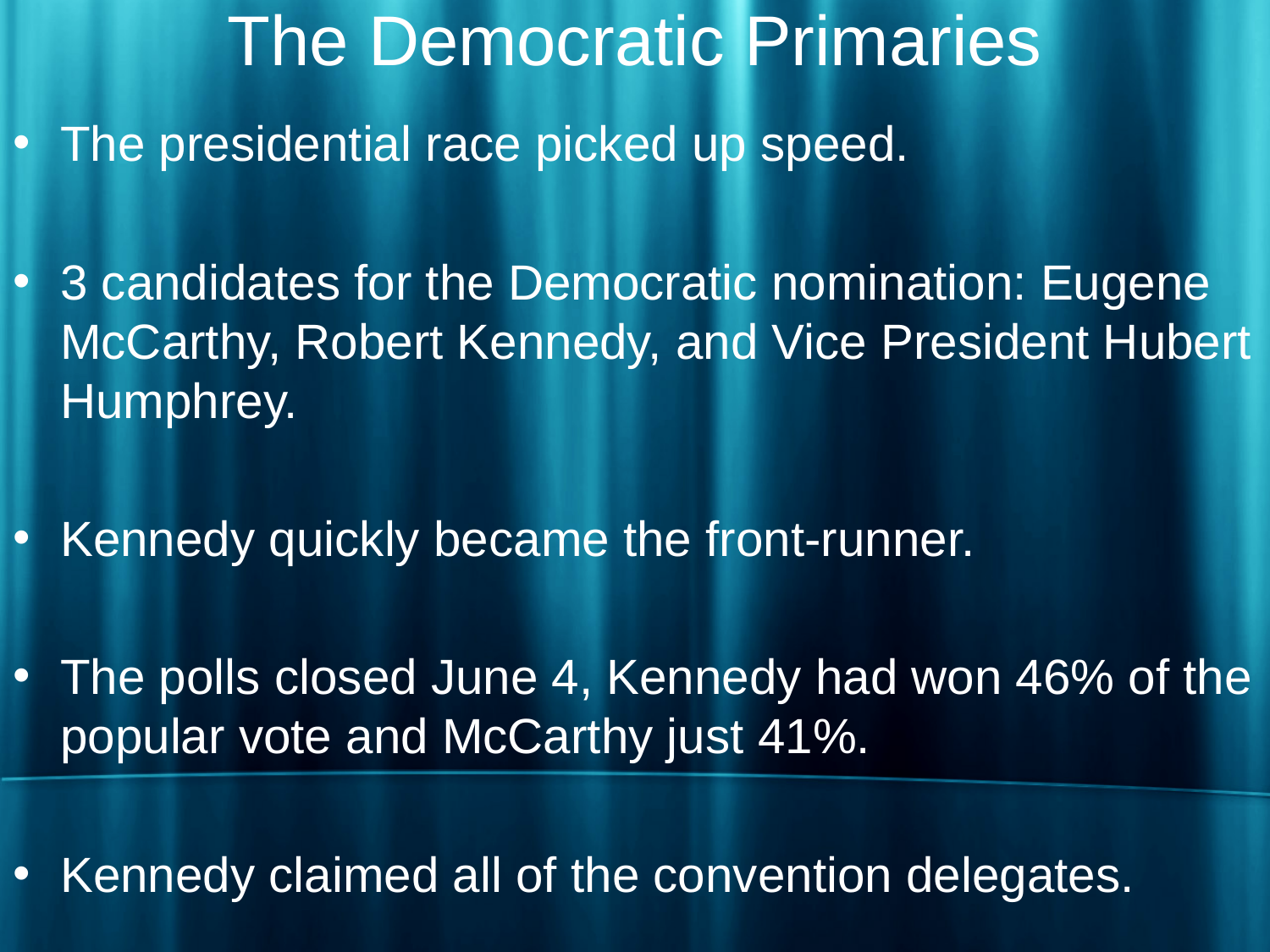

# The Democratic Primaries
The presidential race picked up speed.

3 candidates for the Democratic nomination: Eugene McCarthy, Robert Kennedy, and Vice President Hubert Humphrey.

Kennedy quickly became the front-runner.

The polls closed June 4, Kennedy had won 46% of the popular vote and McCarthy just 41%.

Kennedy claimed all of the convention delegates.